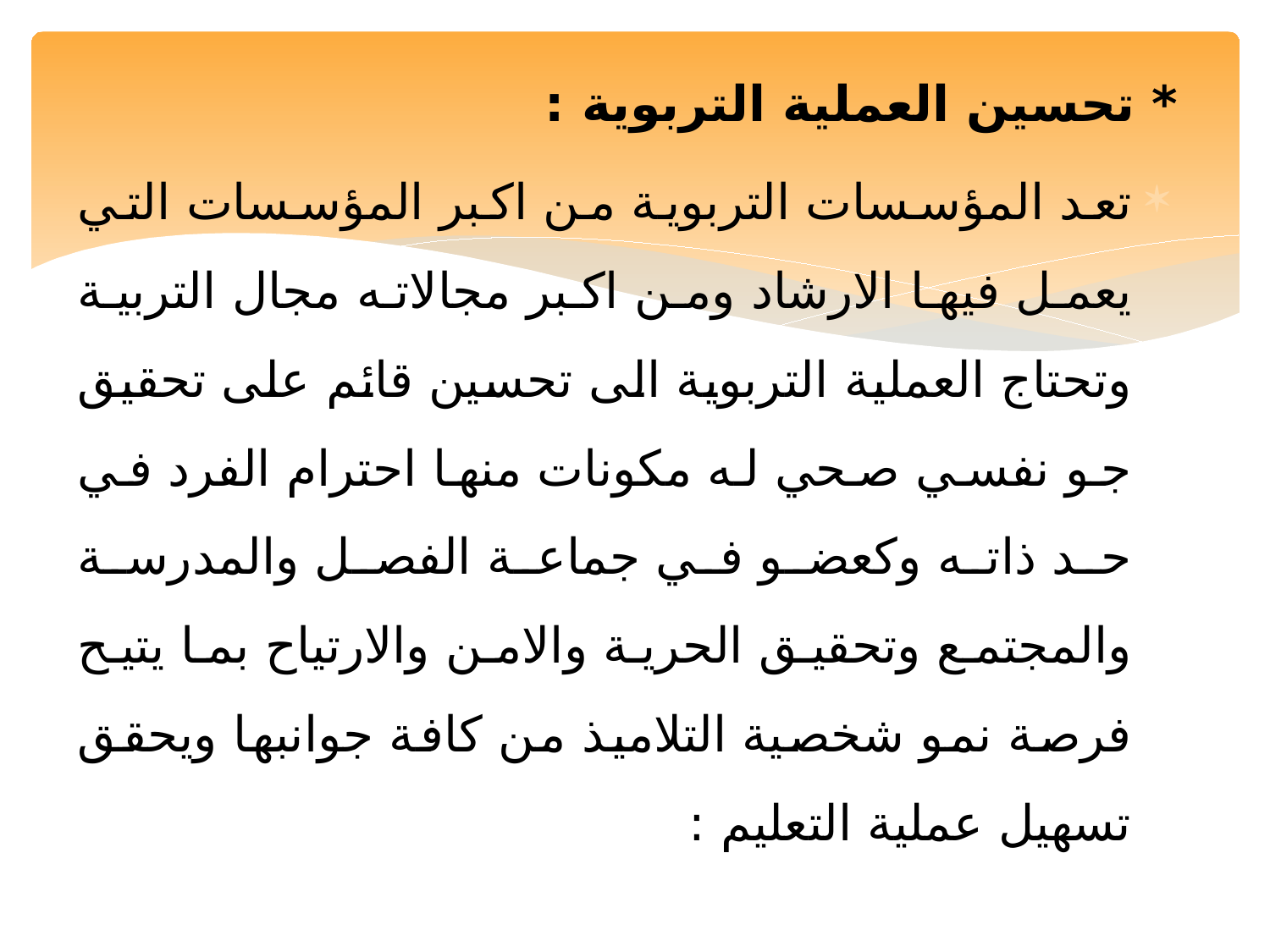

* تحسين العملية التربوية :
تعد المؤسسات التربوية من اكبر المؤسسات التي يعمل فيها الارشاد ومن اكبر مجالاته مجال التربية وتحتاج العملية التربوية الى تحسين قائم على تحقيق جو نفسي صحي له مكونات منها احترام الفرد في حد ذاته وكعضو في جماعة الفصل والمدرسة والمجتمع وتحقيق الحرية والامن والارتياح بما يتيح فرصة نمو شخصية التلاميذ من كافة جوانبها ويحقق تسهيل عملية التعليم :